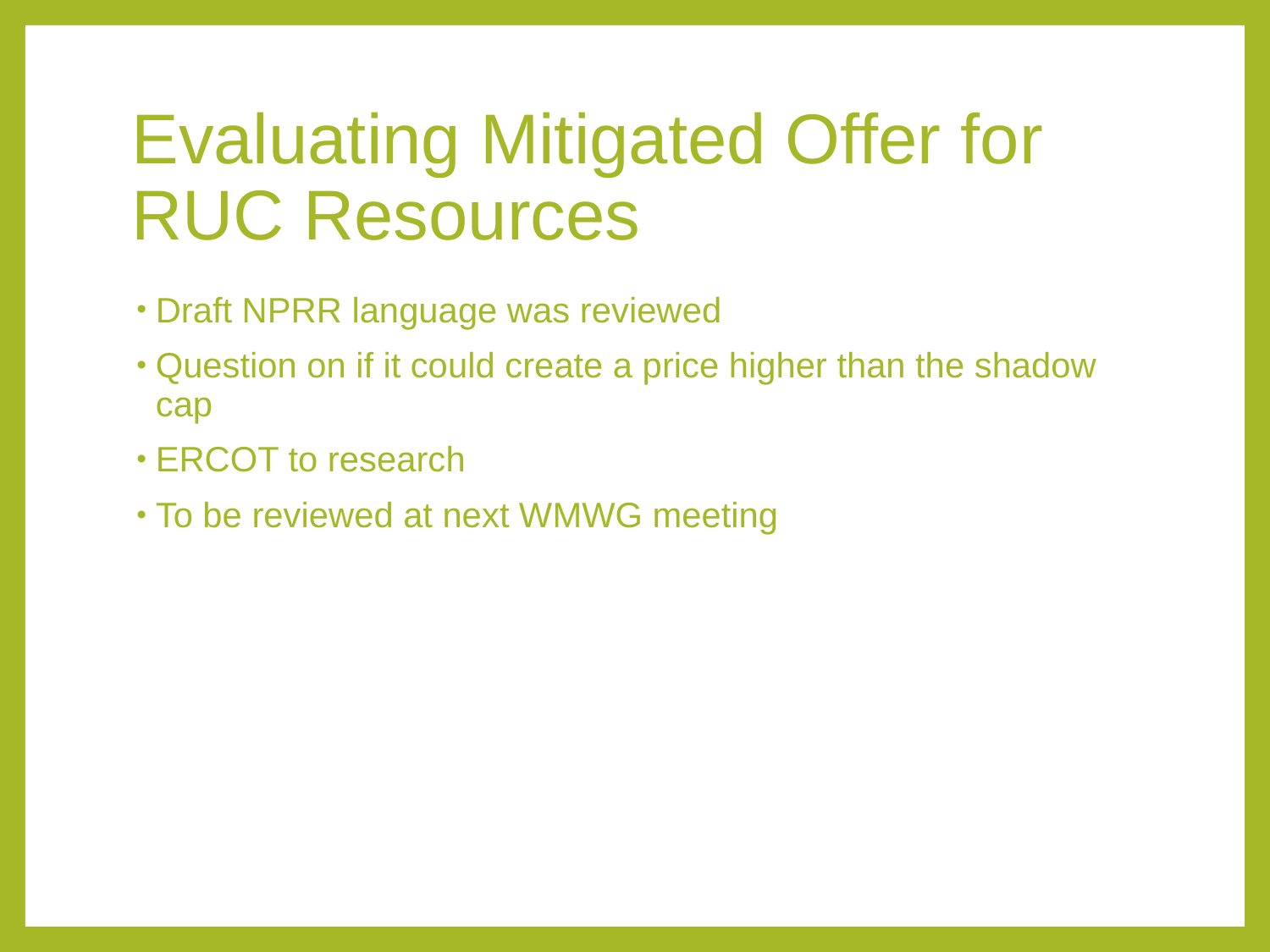

# Evaluating Mitigated Offer for RUC Resources
Draft NPRR language was reviewed
Question on if it could create a price higher than the shadow cap
ERCOT to research
To be reviewed at next WMWG meeting